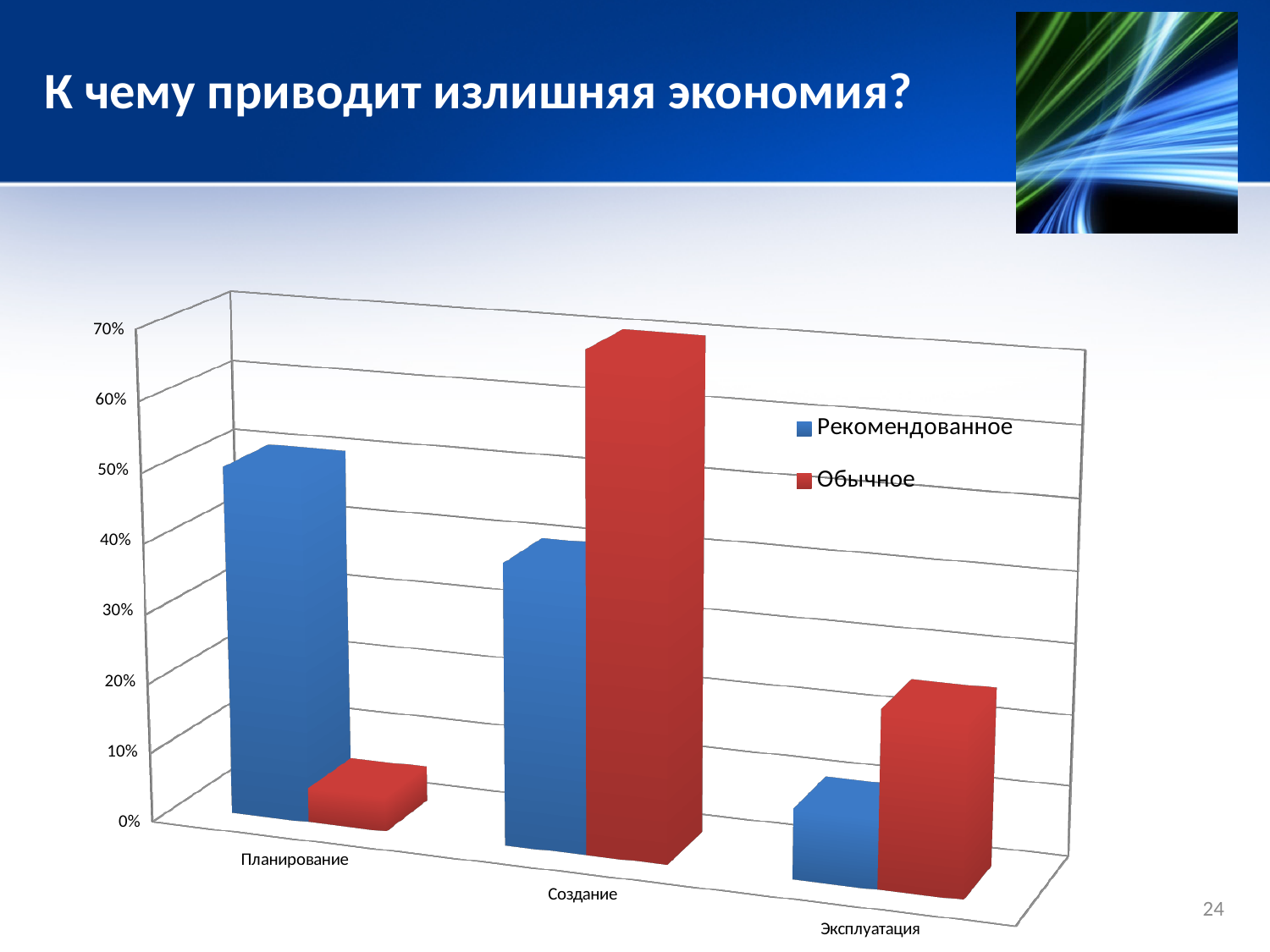

К чему приводит излишняя экономия?

[unsupported chart]

24